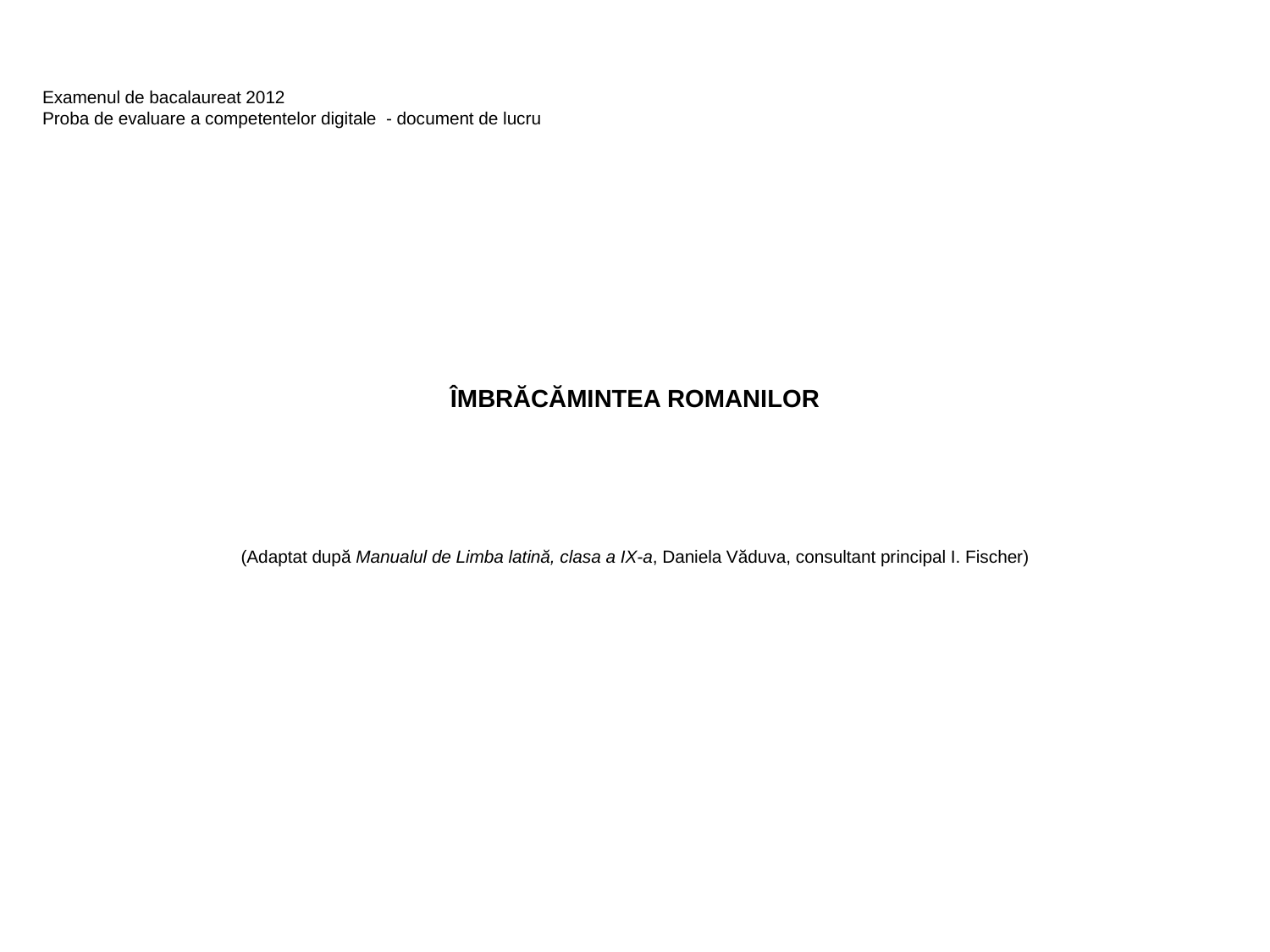

Examenul de bacalaureat 2012
Proba de evaluare a competentelor digitale  - document de lucru
# ÎMBRĂCĂMINTEA ROMANILOR
(Adaptat după Manualul de Limba latină, clasa a IX-a, Daniela Văduva, consultant principal I. Fischer)